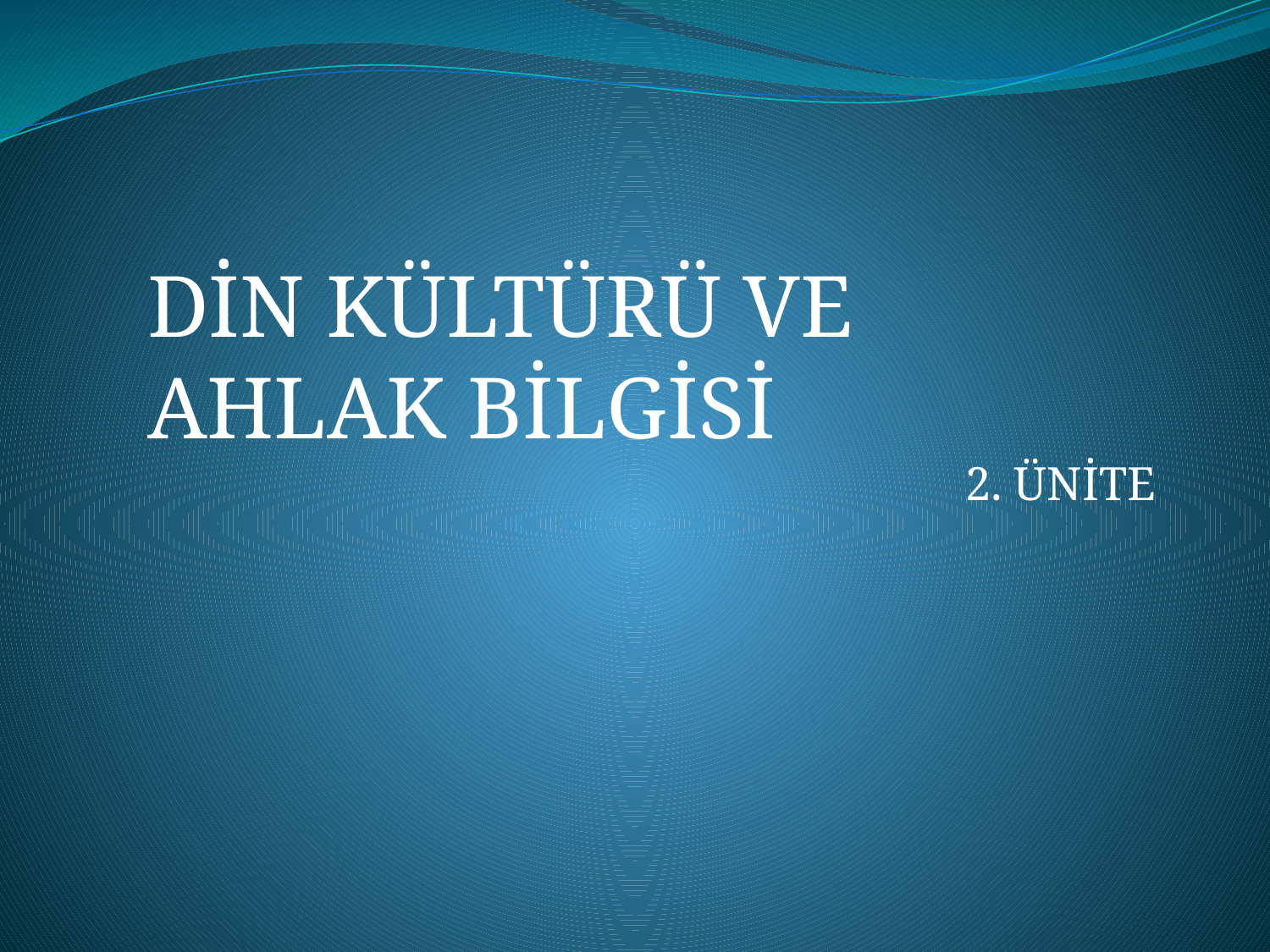

#
DİN KÜLTÜRÜ VE AHLAK BİLGİSİ
2. ÜNİTE